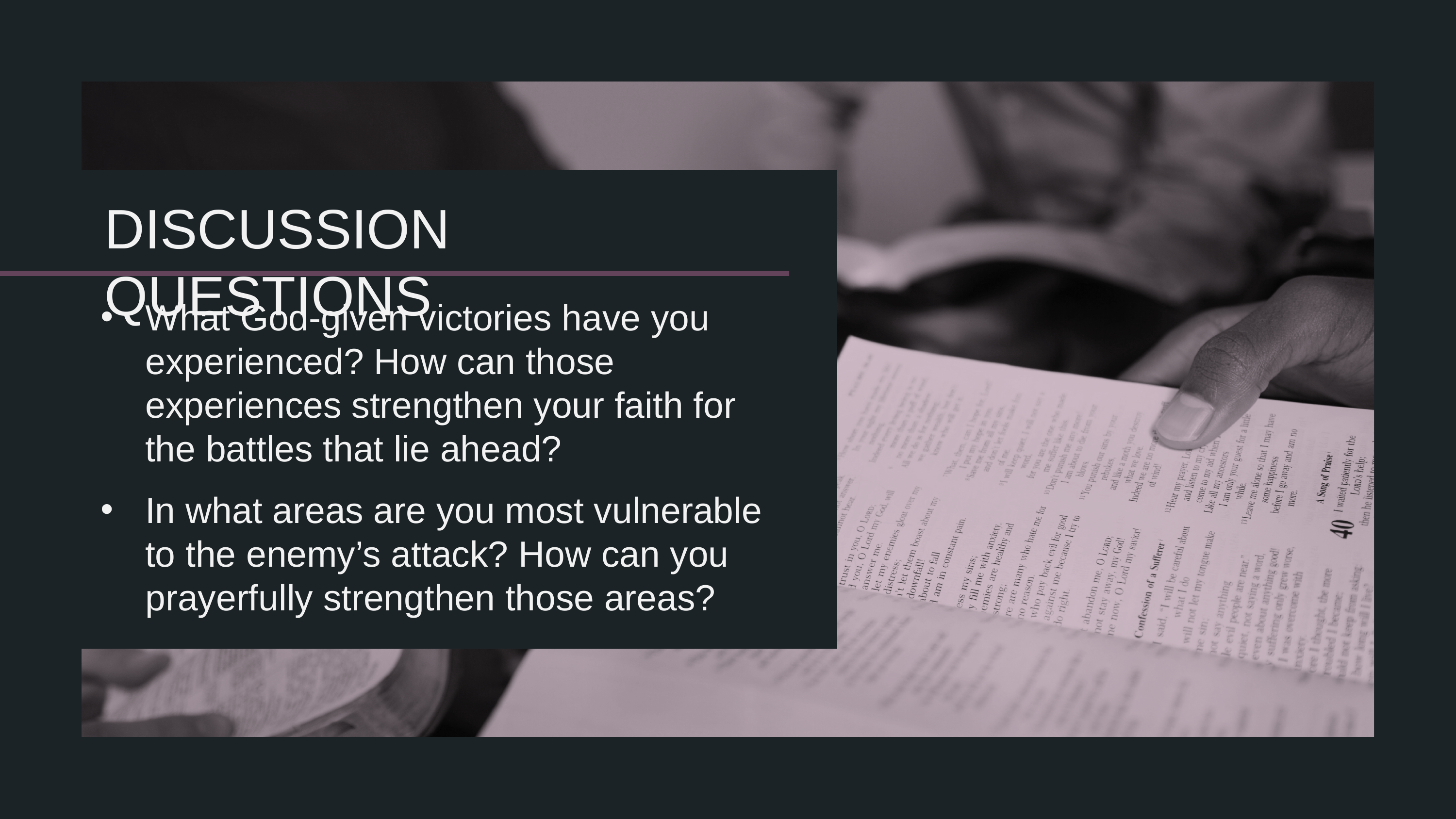

What God-given victories have you experienced? How can those experiences strengthen your faith for the battles that lie ahead?
In what areas are you most vulnerable to the enemy’s attack? How can you prayerfully strengthen those areas?